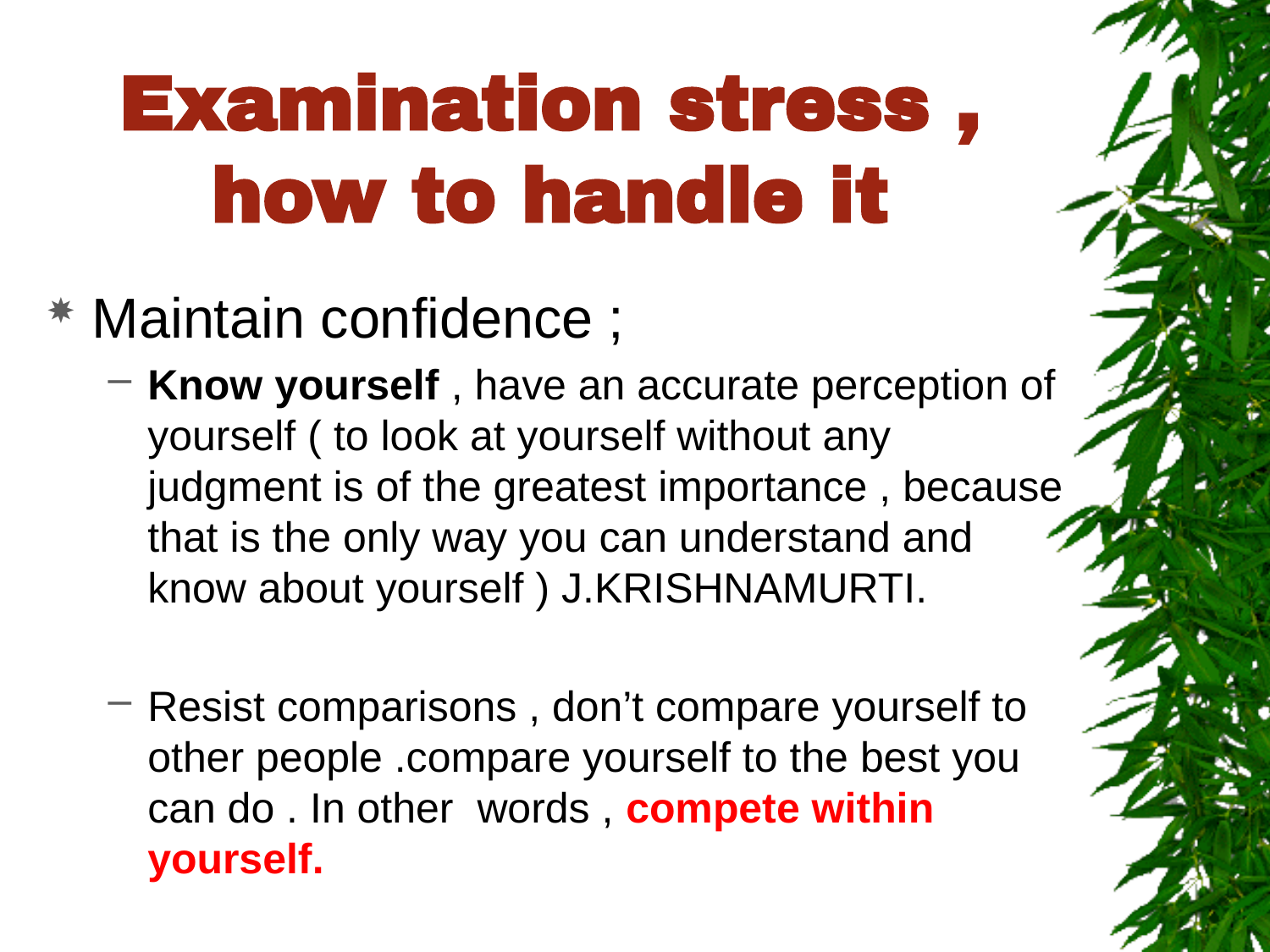

# Examination stress , how to handle it
Maintain confidence ;
Know yourself , have an accurate perception of yourself ( to look at yourself without any judgment is of the greatest importance , because that is the only way you can understand and know about yourself ) J.KRISHNAMURTI.

Resist comparisons , don’t compare yourself to other people .compare yourself to the best you can do . In other  words , compete within yourself.